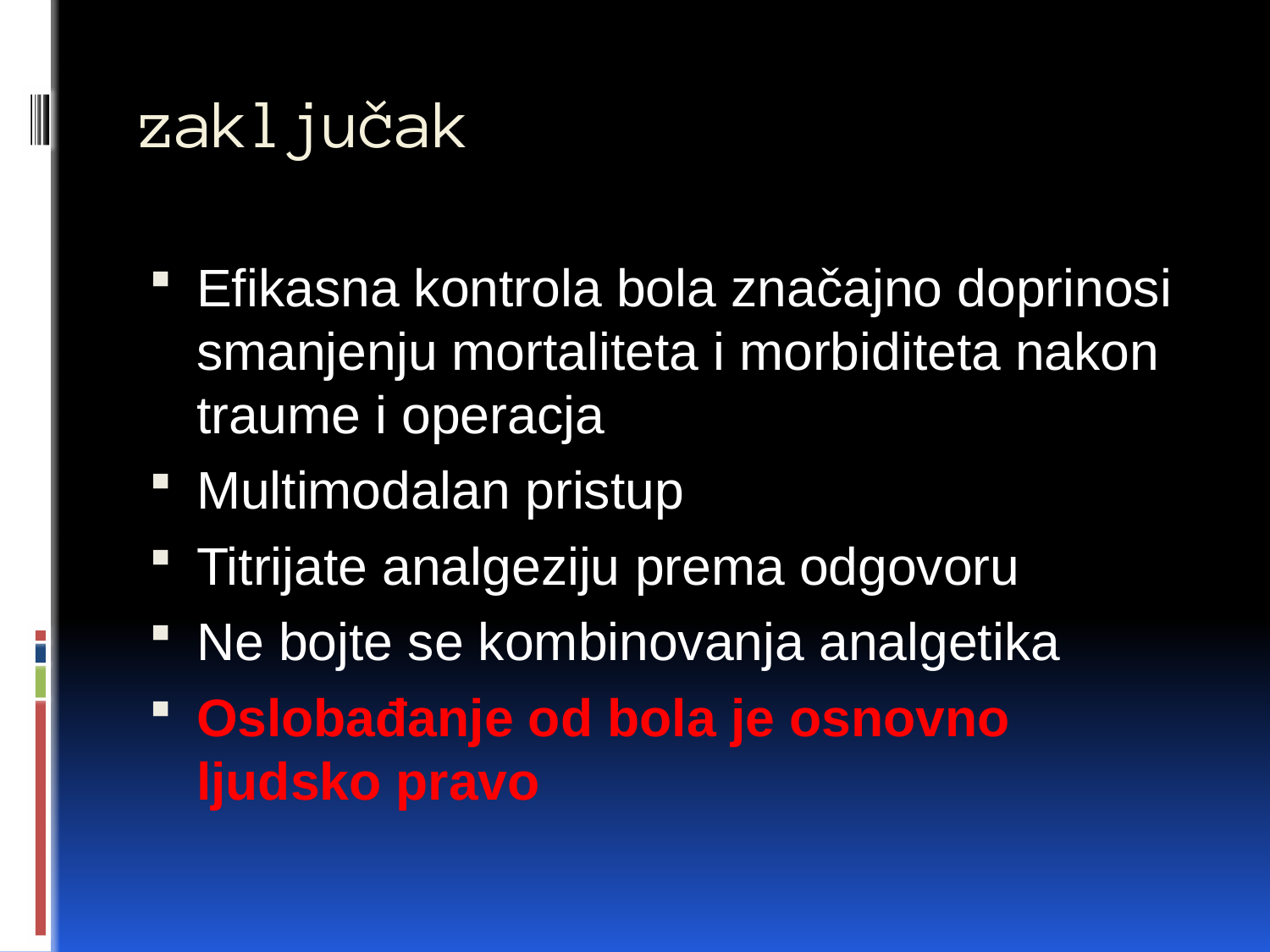

# zaključak
Efikasna kontrola bola značajno doprinosi smanjenju mortaliteta i morbiditeta nakon traume i operacja
Multimodalan pristup
Titrijate analgeziju prema odgovoru
Ne bojte se kombinovanja analgetika
Oslobađanje od bola je osnovno ljudsko pravo